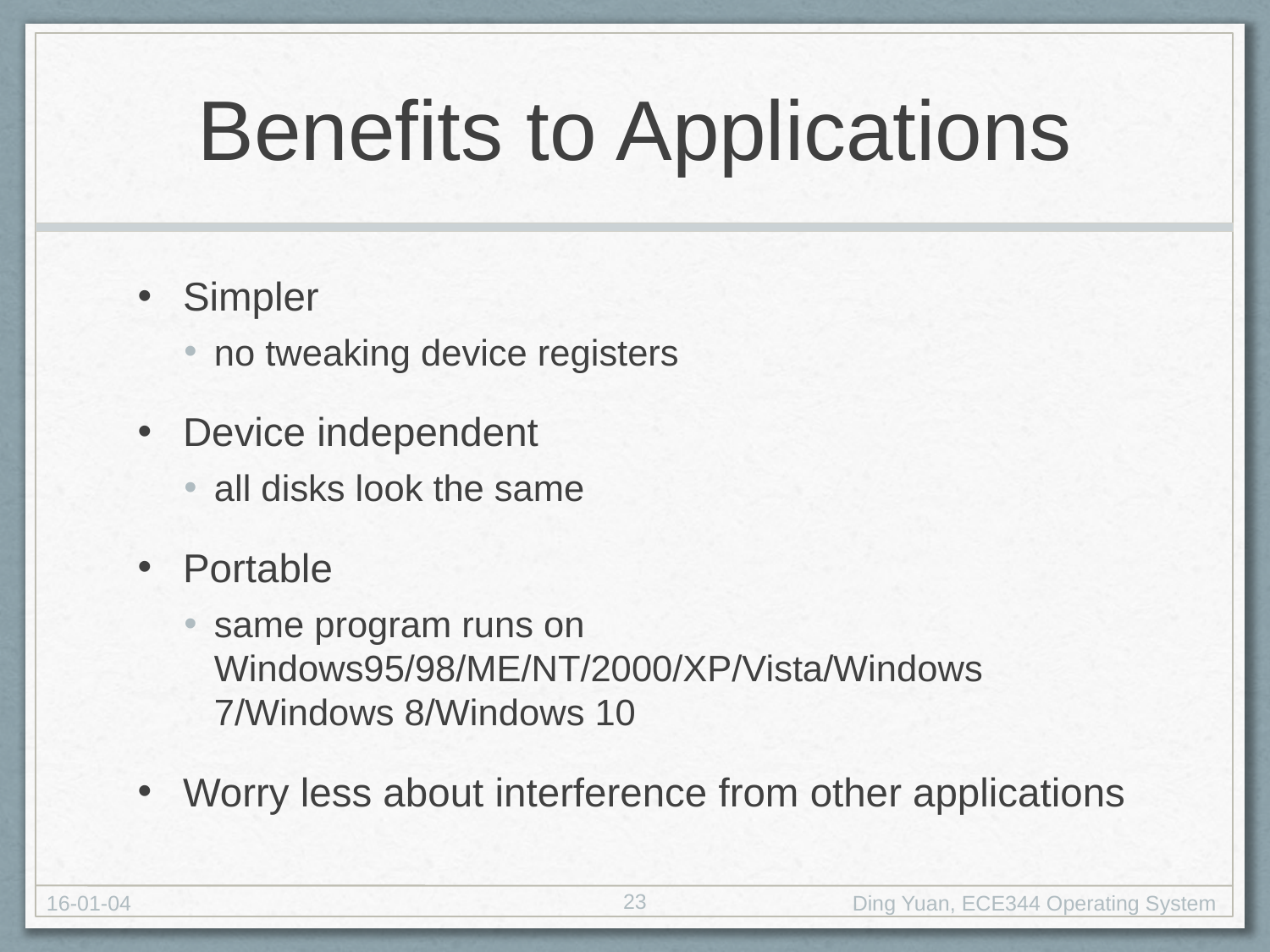

# Benefits to Applications
Simpler
no tweaking device registers
Device independent
all disks look the same
Portable
same program runs on Windows95/98/ME/NT/2000/XP/Vista/Windows 7/Windows 8/Windows 10
Worry less about interference from other applications
23
16-01-04
Ding Yuan, ECE344 Operating System